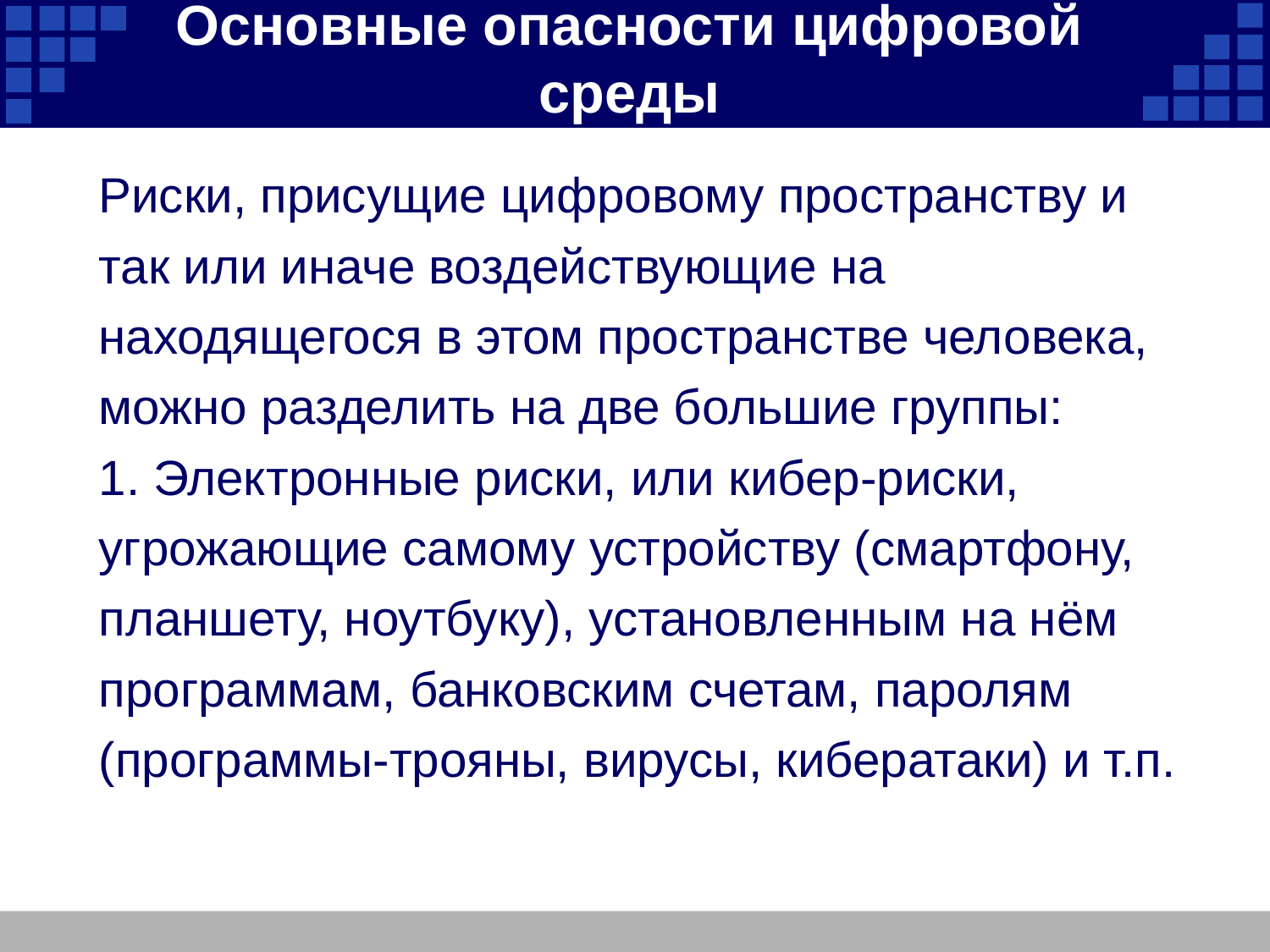

# Основные опасности цифровой среды
Риски, присущие цифровому пространству и так или иначе воздействующие на находящегося в этом пространстве человека, можно разделить на две большие группы:
1. Электронные риски, или кибер-риски, угрожающие самому устройству (смартфону, планшету, ноутбуку), установленным на нём программам, банковским счетам, паролям (программы-трояны, вирусы, кибератаки) и т.п.